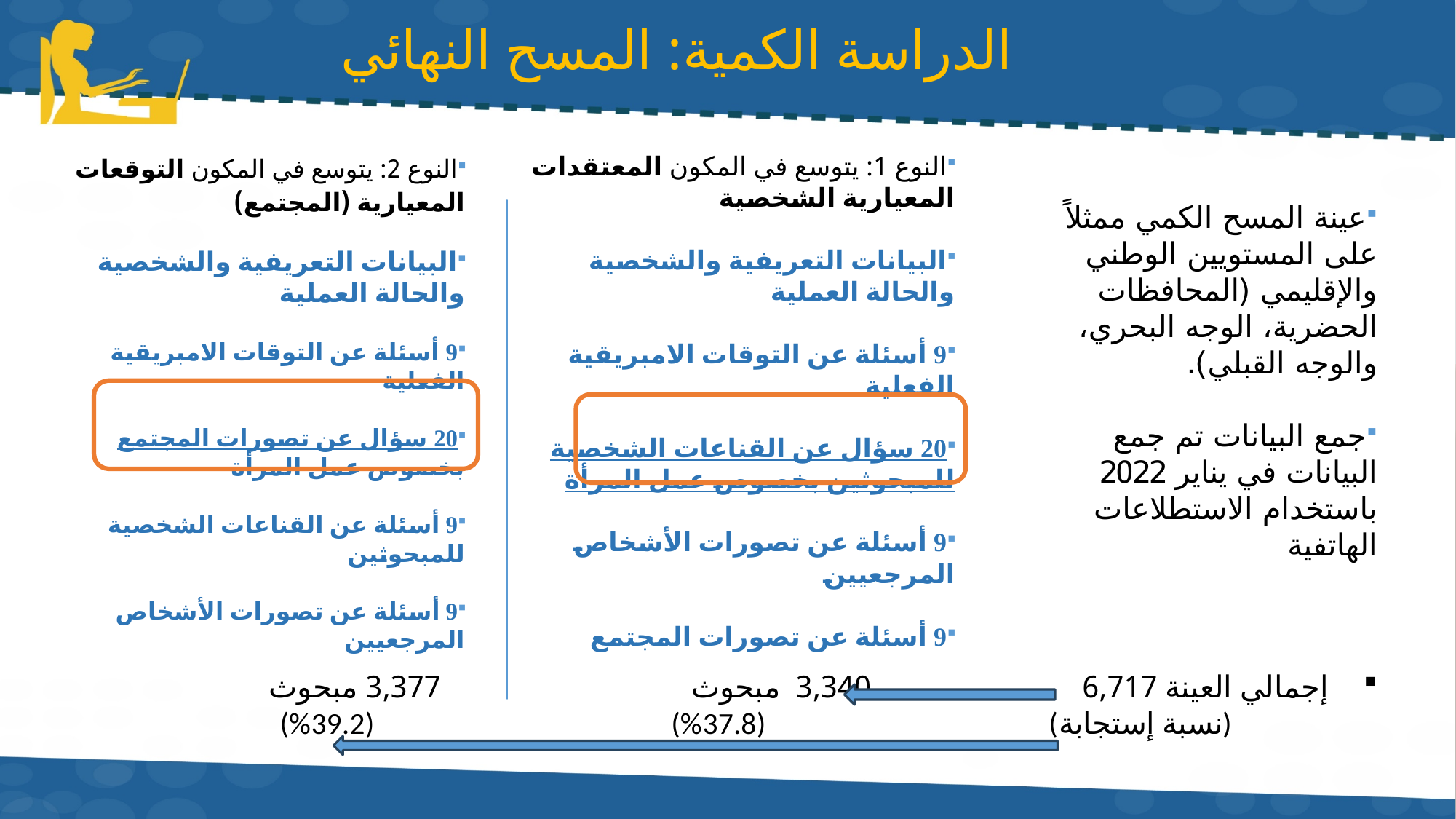

# الدراسة الكمية: المسح النهائي
النوع 2: يتوسع في المكون التوقعات المعيارية (المجتمع)
البيانات التعريفية والشخصية والحالة العملية
9 أسئلة عن التوقات الامبريقية الفعلية
20 سؤال عن تصورات المجتمع بخصوص عمل المرأة
9 أسئلة عن القناعات الشخصية للمبحوثين
9 أسئلة عن تصورات الأشخاص المرجعيين
النوع 1: يتوسع في المكون المعتقدات المعيارية الشخصية
البيانات التعريفية والشخصية والحالة العملية
9 أسئلة عن التوقات الامبريقية الفعلية
20 سؤال عن القناعات الشخصية للمبحوثين بخصوص عمل المرأة
9 أسئلة عن تصورات الأشخاص المرجعيين
9 أسئلة عن تصورات المجتمع
عينة المسح الكمي ممثلاً على المستويين الوطني والإقليمي (المحافظات الحضرية، الوجه البحري، والوجه القبلي).
جمع البيانات تم جمع البيانات في يناير 2022 باستخدام الاستطلاعات الهاتفية

 إجمالي العينة 6,717                           3,340  مبحوث                                3,377 مبحوث
                     (نسبة إستجابة)                                         (37.8%)                                           (39.2%)